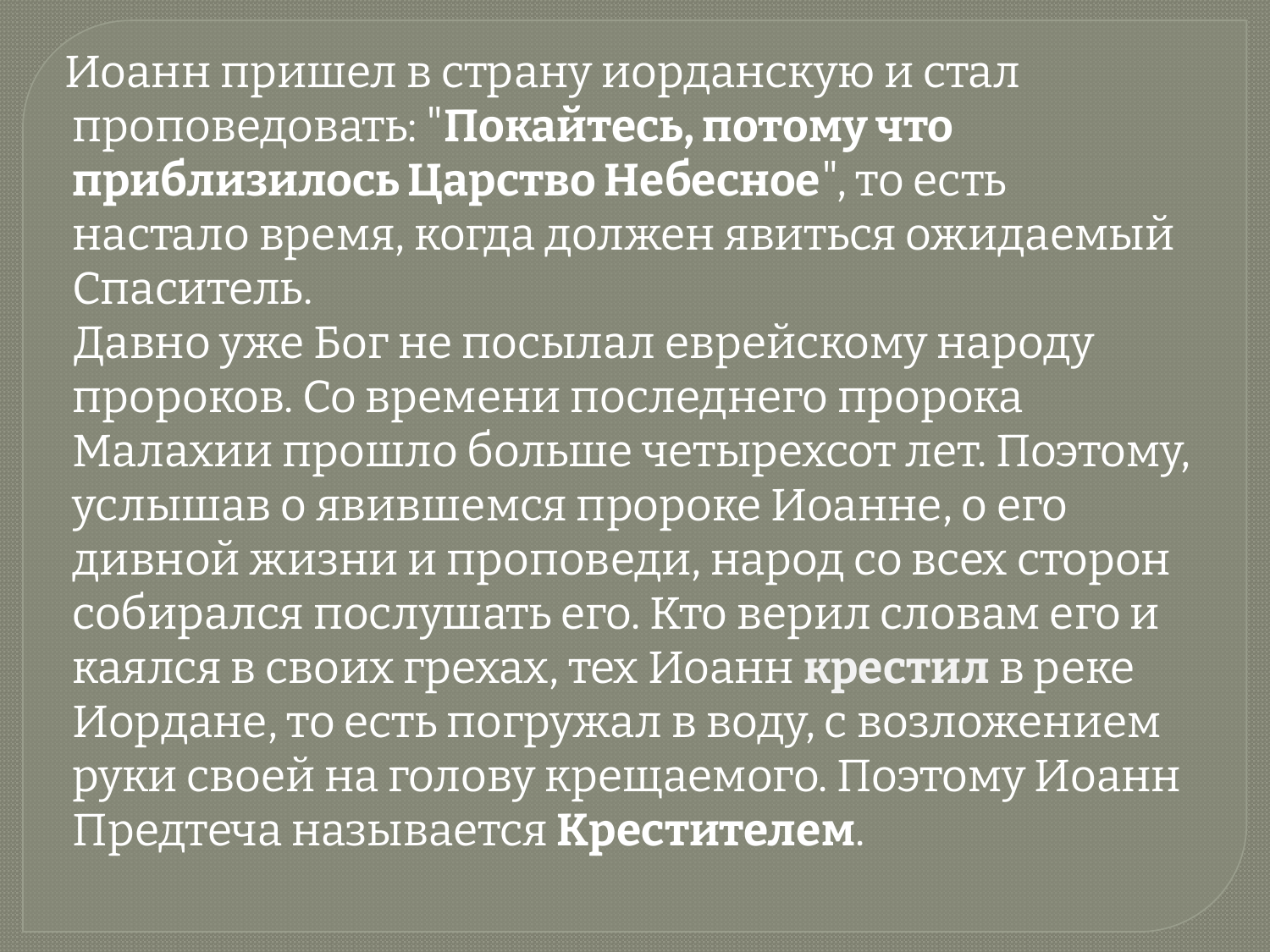

Иоанн пришел в страну иорданскую и стал проповедовать: "Покайтесь, потому что приблизилось Царство Небесное", то есть   настало время, когда должен явиться ожидаемый Спаситель.
    Давно уже Бог не посылал еврейскому народу пророков. Со времени последнего пророка Малахии прошло больше четырехсот лет. Поэтому, услышав о явившемся пророке Иоанне, о его дивной жизни и проповеди, народ со всех сторон собирался послушать его. Кто верил словам его и каялся в своих грехах, тех Иоанн крестил в реке Иордане, то есть погружал в воду, с возложением руки своей на голову крещаемого. Поэтому Иоанн Предтеча называется Крестителем.